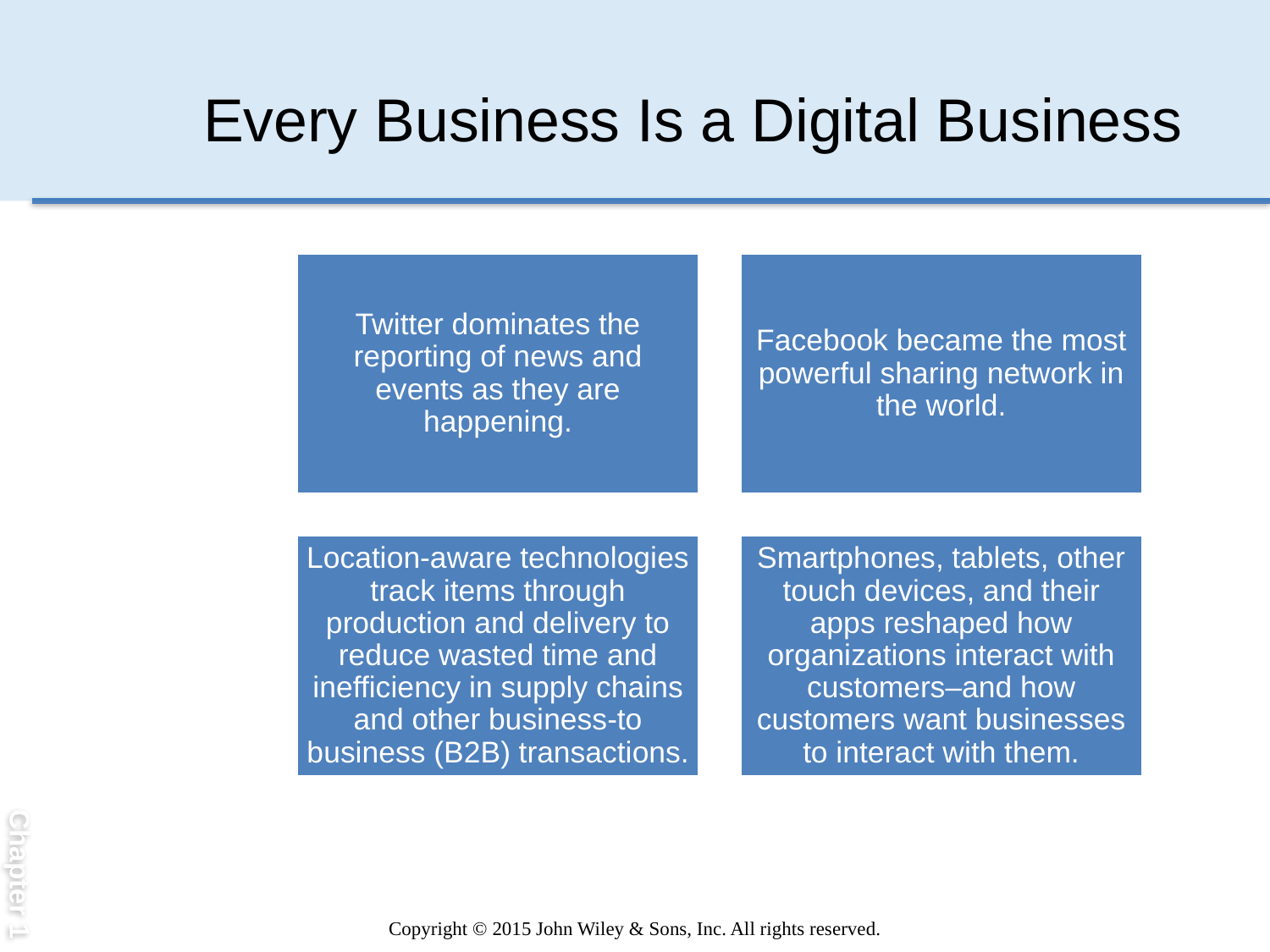

Chapter 1
# Every Business Is a Digital Business
Twitter dominates the reporting of news and events as they are happening.
Facebook became the most powerful sharing network in the world.
Location-aware technologies track items through production and delivery to reduce wasted time and inefficiency in supply chains and other business-to business (B2B) transactions.
Smartphones, tablets, other touch devices, and their apps reshaped how organizations interact with customers–and how customers want businesses to interact with them.